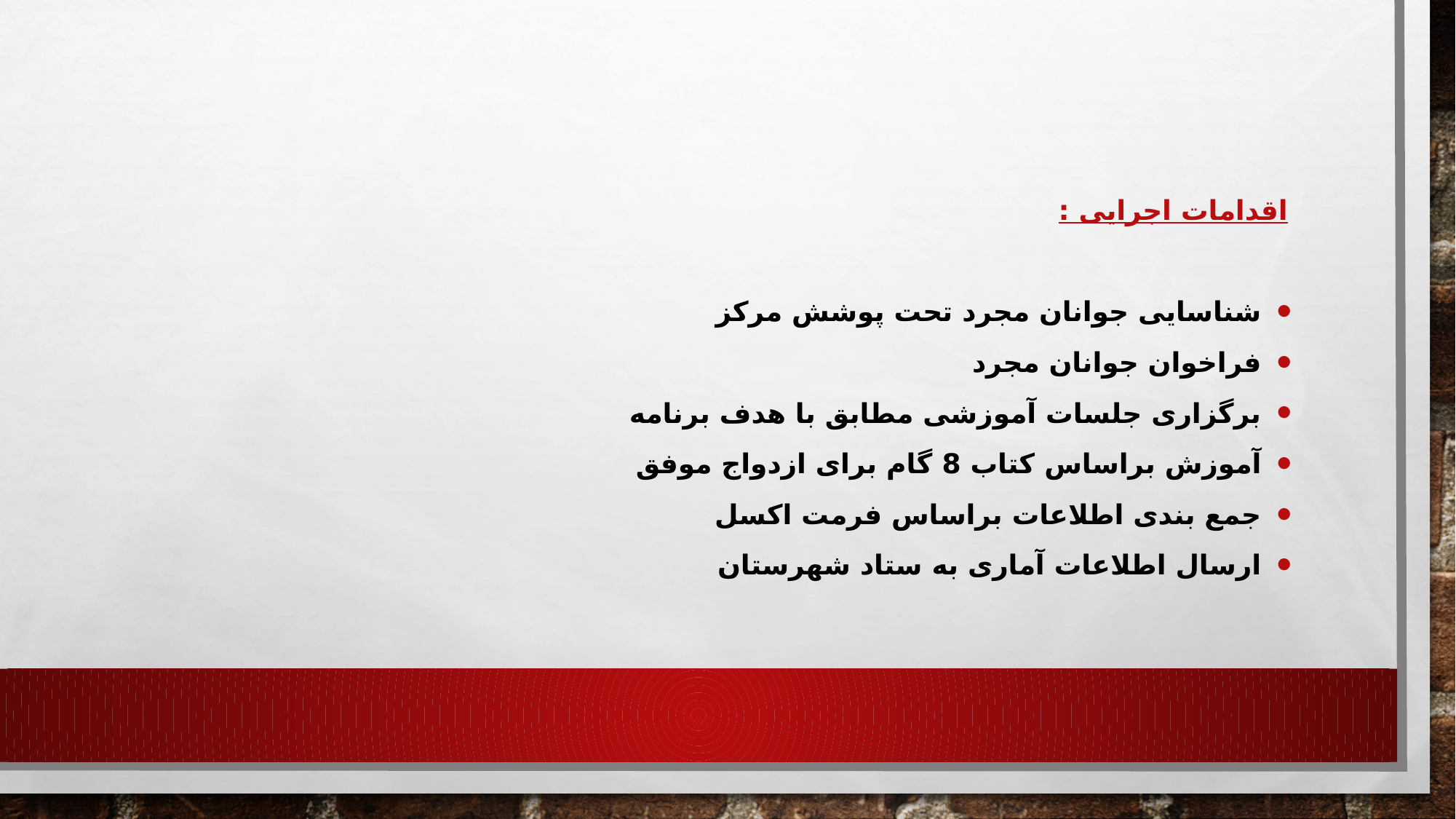

اقدامات اجرایی :

شناسایی جوانان مجرد تحت پوشش مرکز
فراخوان جوانان مجرد
برگزاری جلسات آموزشی مطابق با هدف برنامه
آموزش براساس کتاب 8 گام برای ازدواج موفق
جمع بندی اطلاعات براساس فرمت اکسل
ارسال اطلاعات آماری به ستاد شهرستان